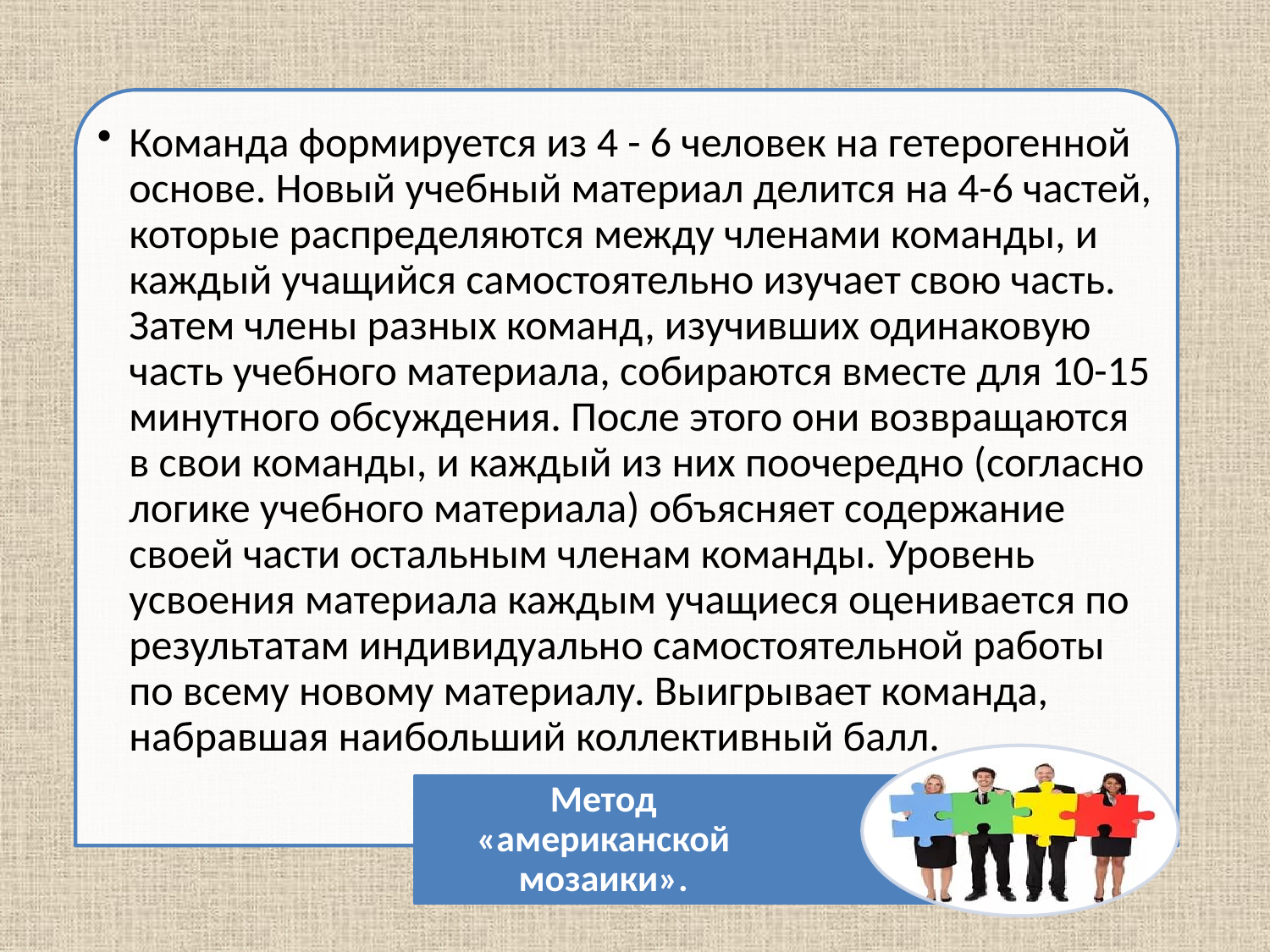

Команда формируется из 4 - 6 человек на гетерогенной основе. Новый учебный материал делится на 4-6 частей, которые распределяются между членами команды, и каждый учащийся самостоятельно изучает свою часть. Затем члены разных команд, изучивших одинаковую часть учебного материала, собираются вместе для 10-15 минутного обсуждения. После этого они возвращаются в свои команды, и каждый из них поочередно (согласно логике учебного материала) объясняет содержание своей части остальным членам команды. Уровень усвоения материала каждым учащиеся оценивается по результатам индивидуально самостоятельной работы по всему новому материалу. Выигрывает команда, набравшая наибольший коллективный балл.
Метод «американской мозаики».